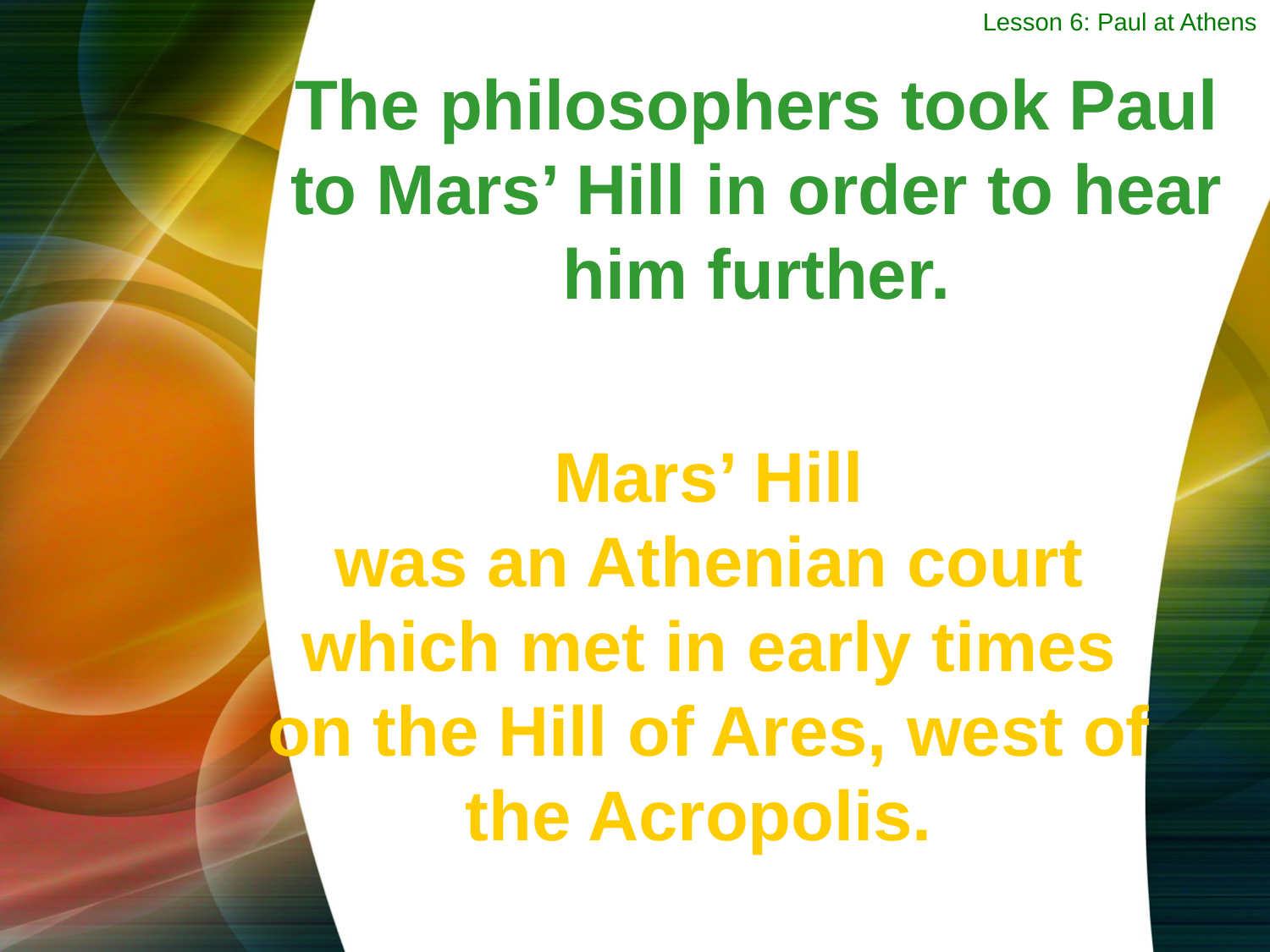

Lesson 6: Paul at Athens
The philosophers took Paul to Mars’ Hill in order to hear him further.
Mars’ Hill
was an Athenian court which met in early times on the Hill of Ares, west of the Acropolis.